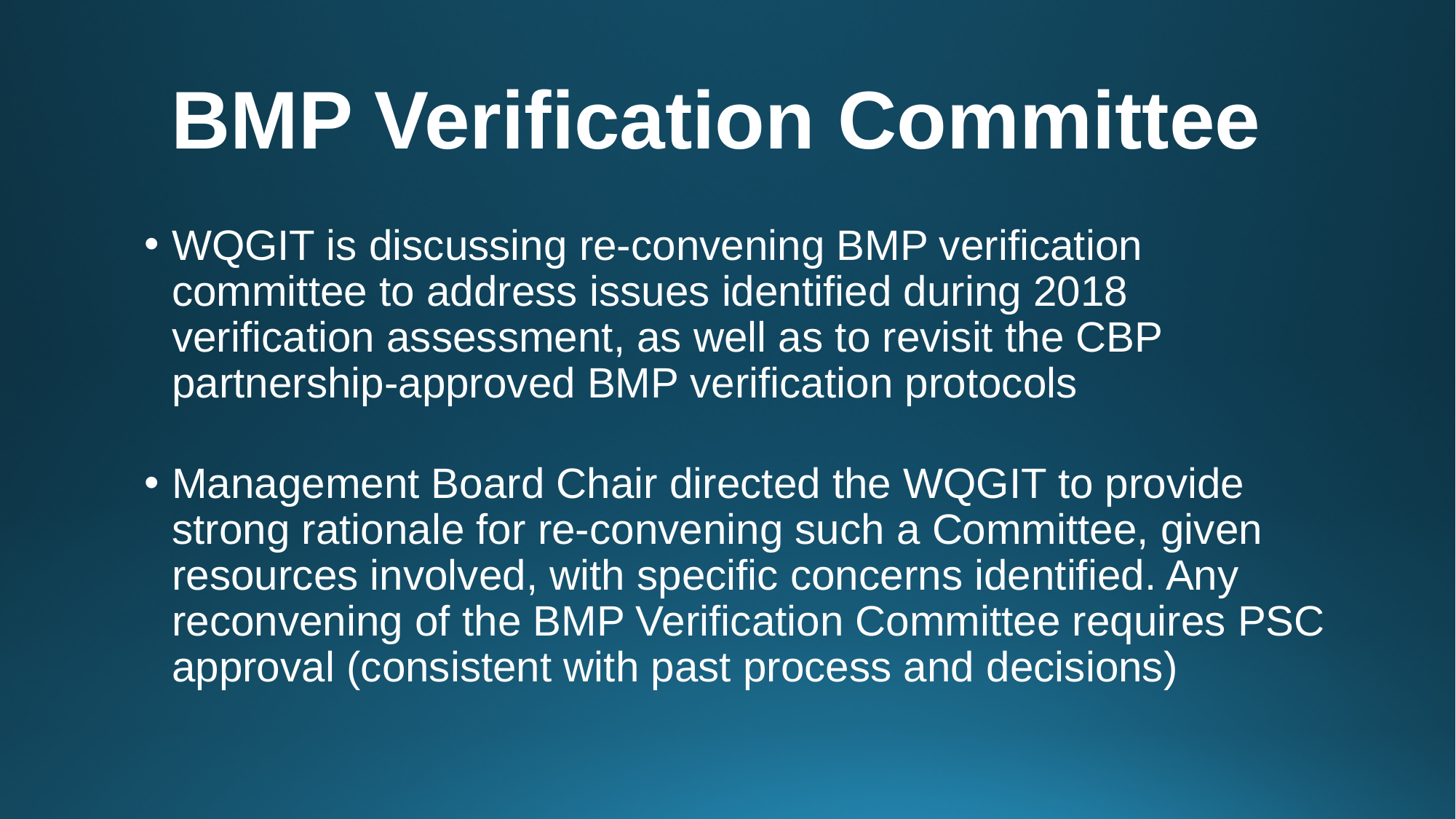

# BMP Verification Committee
WQGIT is discussing re-convening BMP verification committee to address issues identified during 2018 verification assessment, as well as to revisit the CBP partnership-approved BMP verification protocols

Management Board Chair directed the WQGIT to provide strong rationale for re-convening such a Committee, given resources involved, with specific concerns identified. Any reconvening of the BMP Verification Committee requires PSC approval (consistent with past process and decisions)